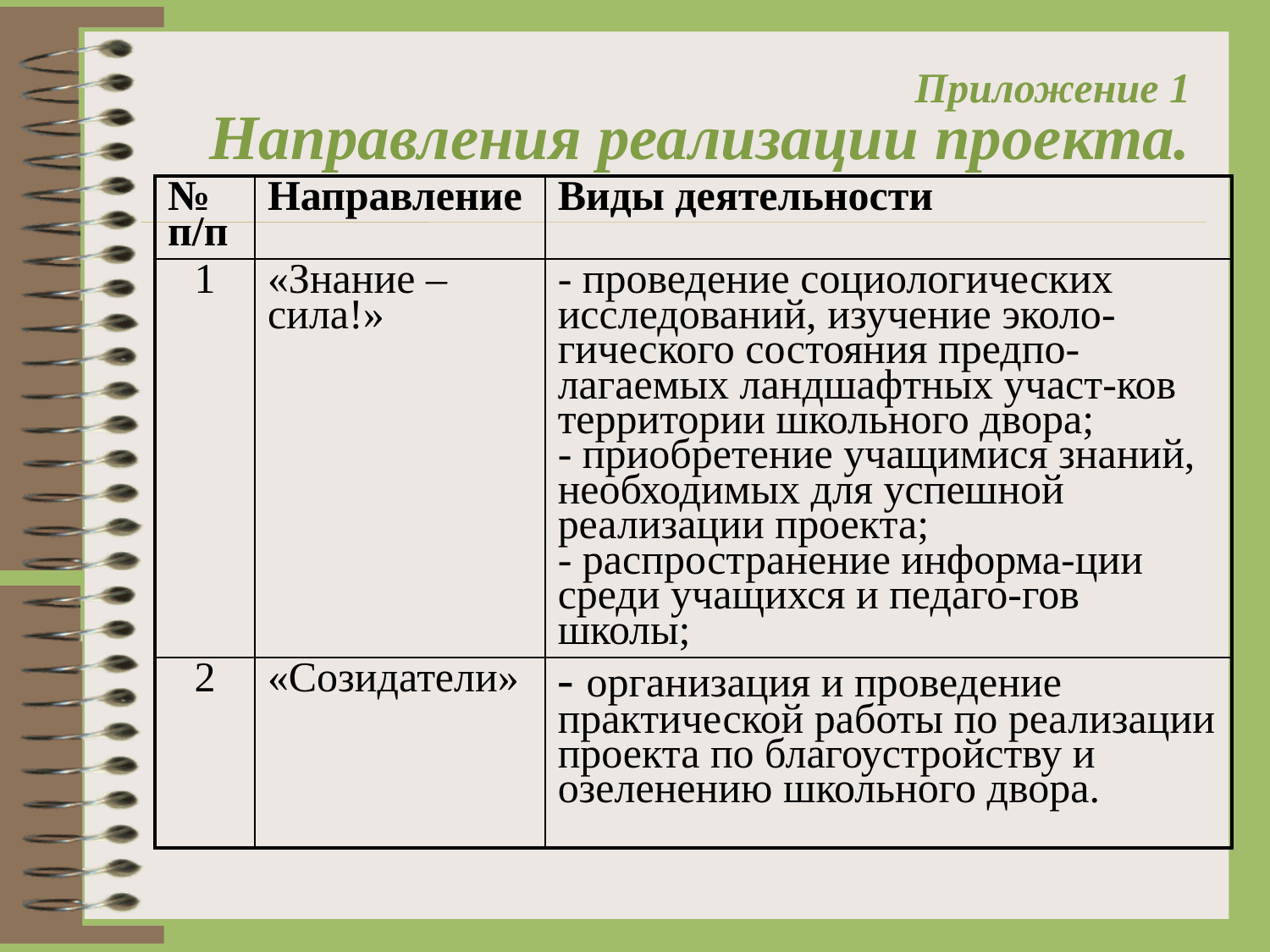

# Приложение 1 Направления реализации проекта.
| № п/п | Направление | Виды деятельности |
| --- | --- | --- |
| 1 | «Знание – сила!» | - проведение социологических исследований, изучение эколо-гического состояния предпо-лагаемых ландшафтных участ-ков территории школьного двора; - приобретение учащимися знаний, необходимых для успешной реализации проекта; - распространение информа-ции среди учащихся и педаго-гов школы; |
| 2 | «Созидатели» | - организация и проведение практической работы по реализации проекта по благоустройству и озеленению школьного двора. |